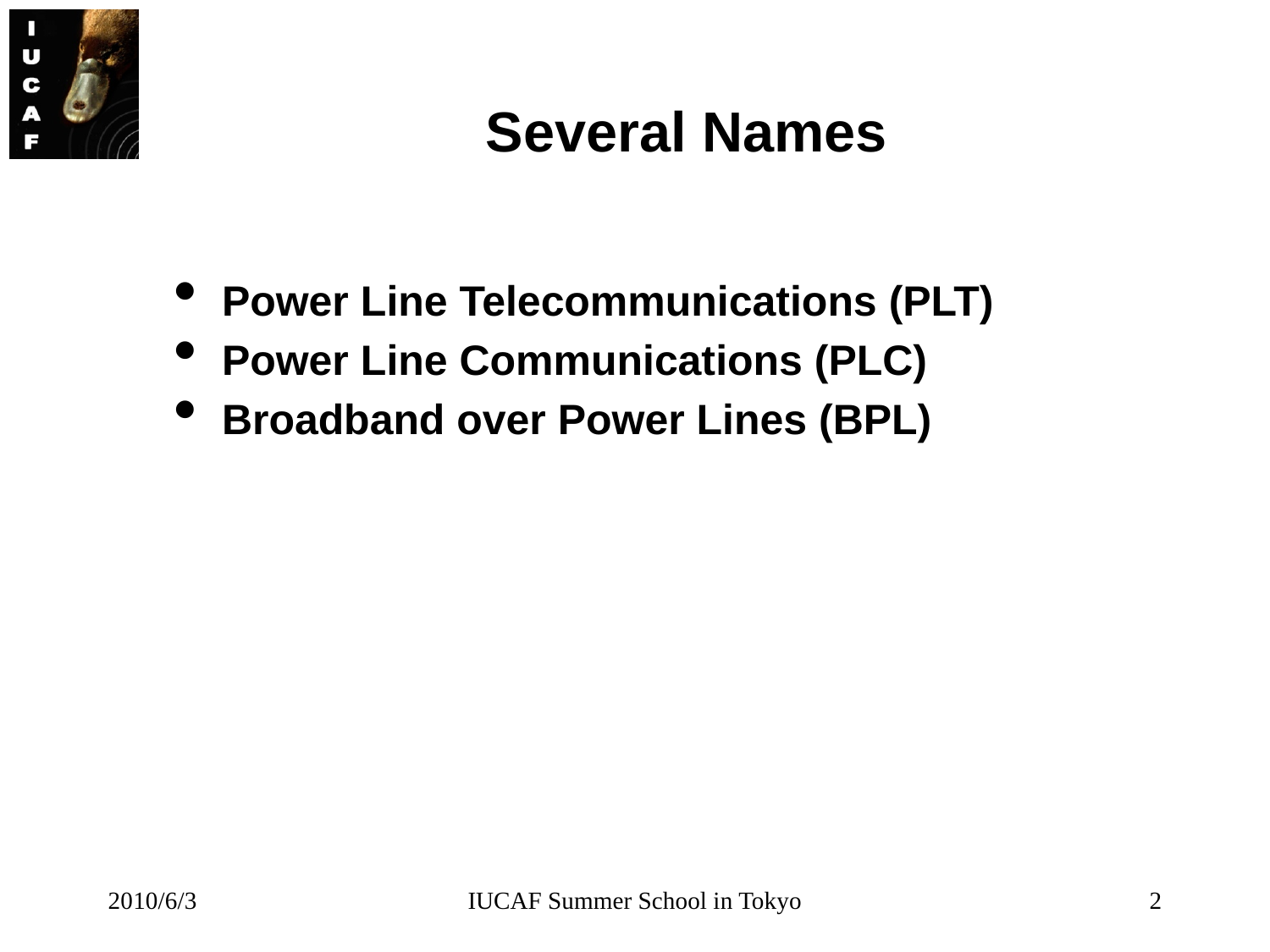

# Several Names
Power Line Telecommunications (PLT)
Power Line Communications (PLC)
Broadband over Power Lines (BPL)
2010/6/3
IUCAF Summer School in Tokyo
2